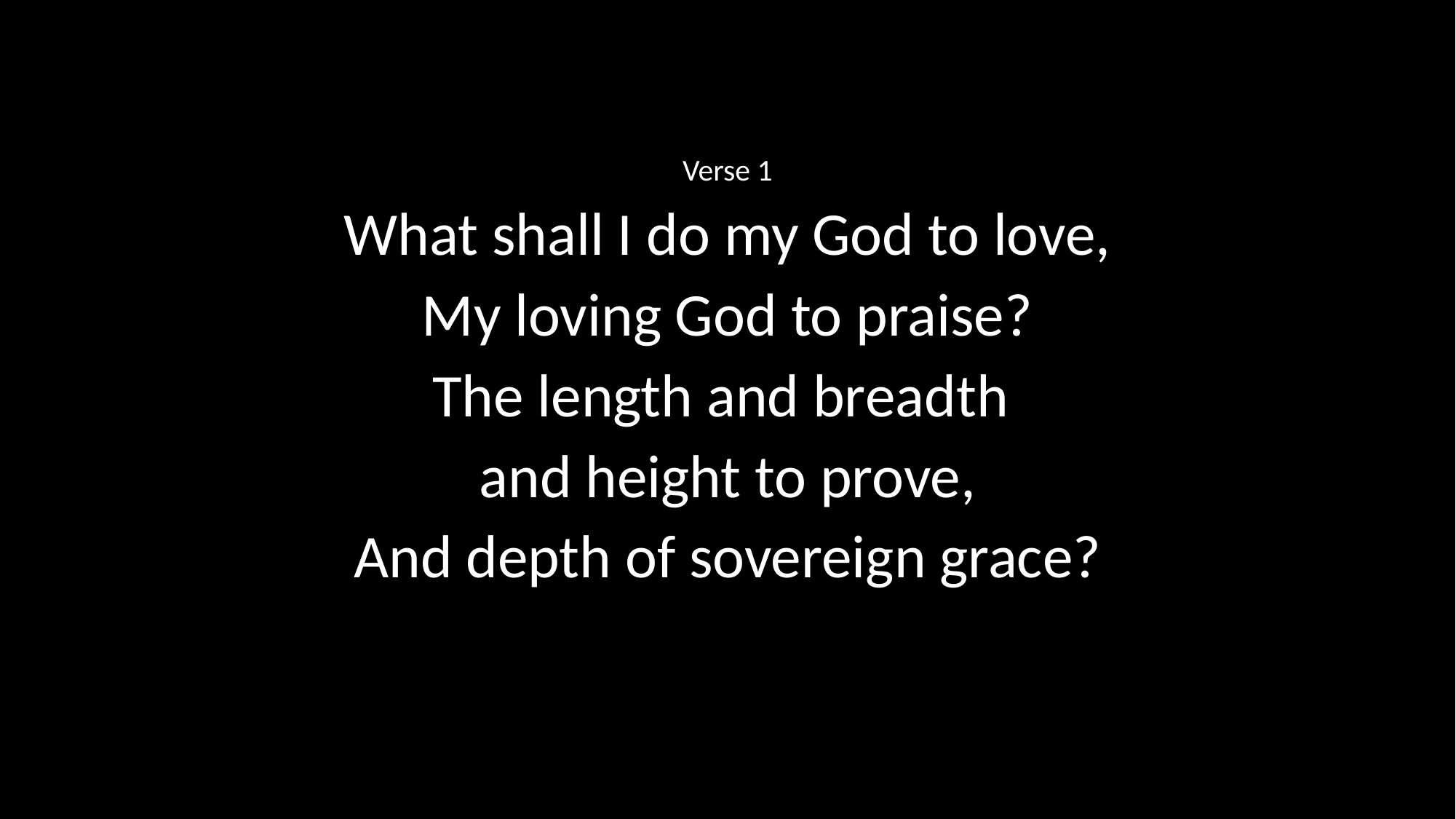

Verse 1
What shall I do my God to love,
My loving God to praise?
The length and breadth
and height to prove,
And depth of sovereign grace?